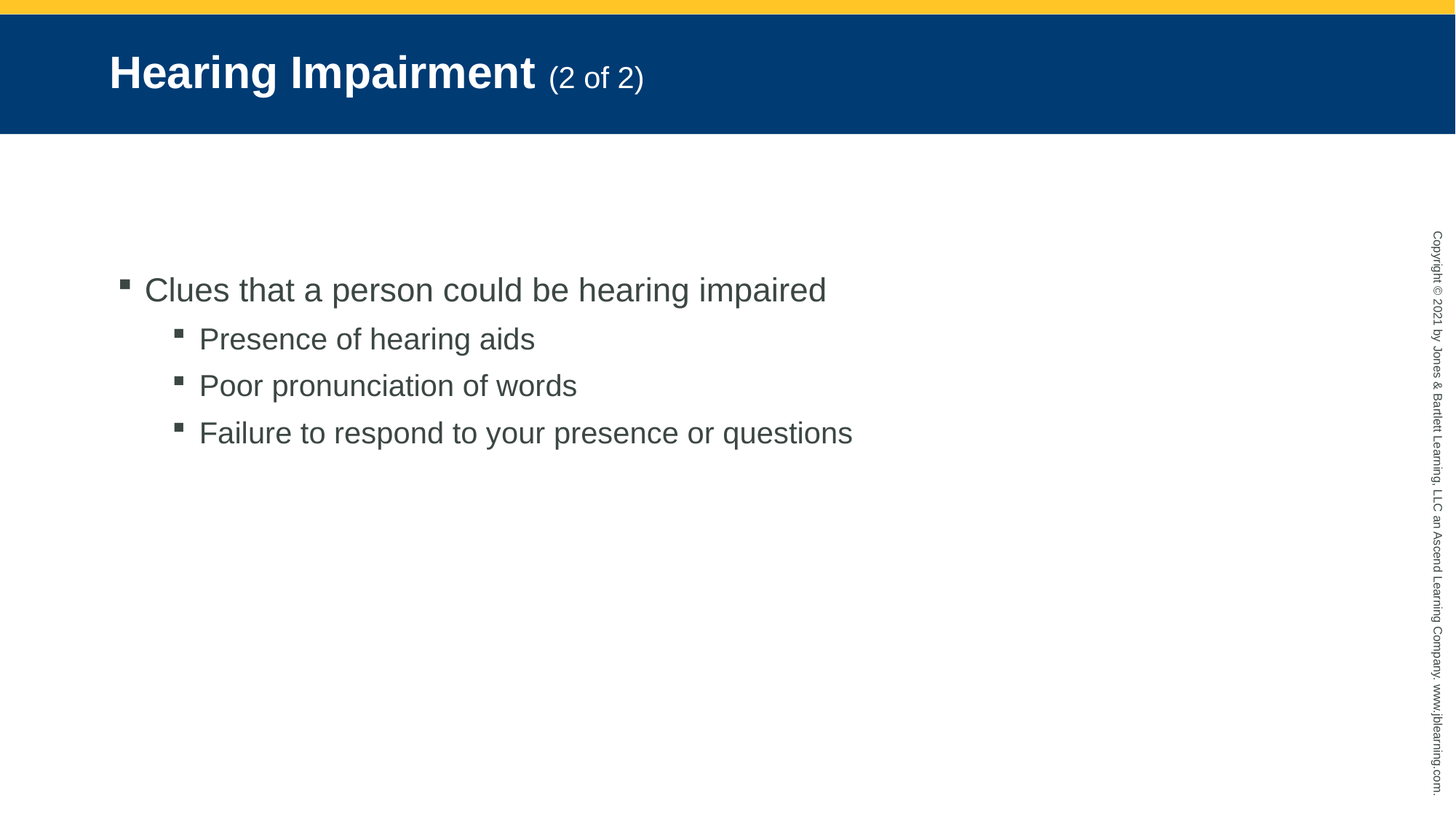

# Hearing Impairment (2 of 2)
Clues that a person could be hearing impaired
Presence of hearing aids
Poor pronunciation of words
Failure to respond to your presence or questions